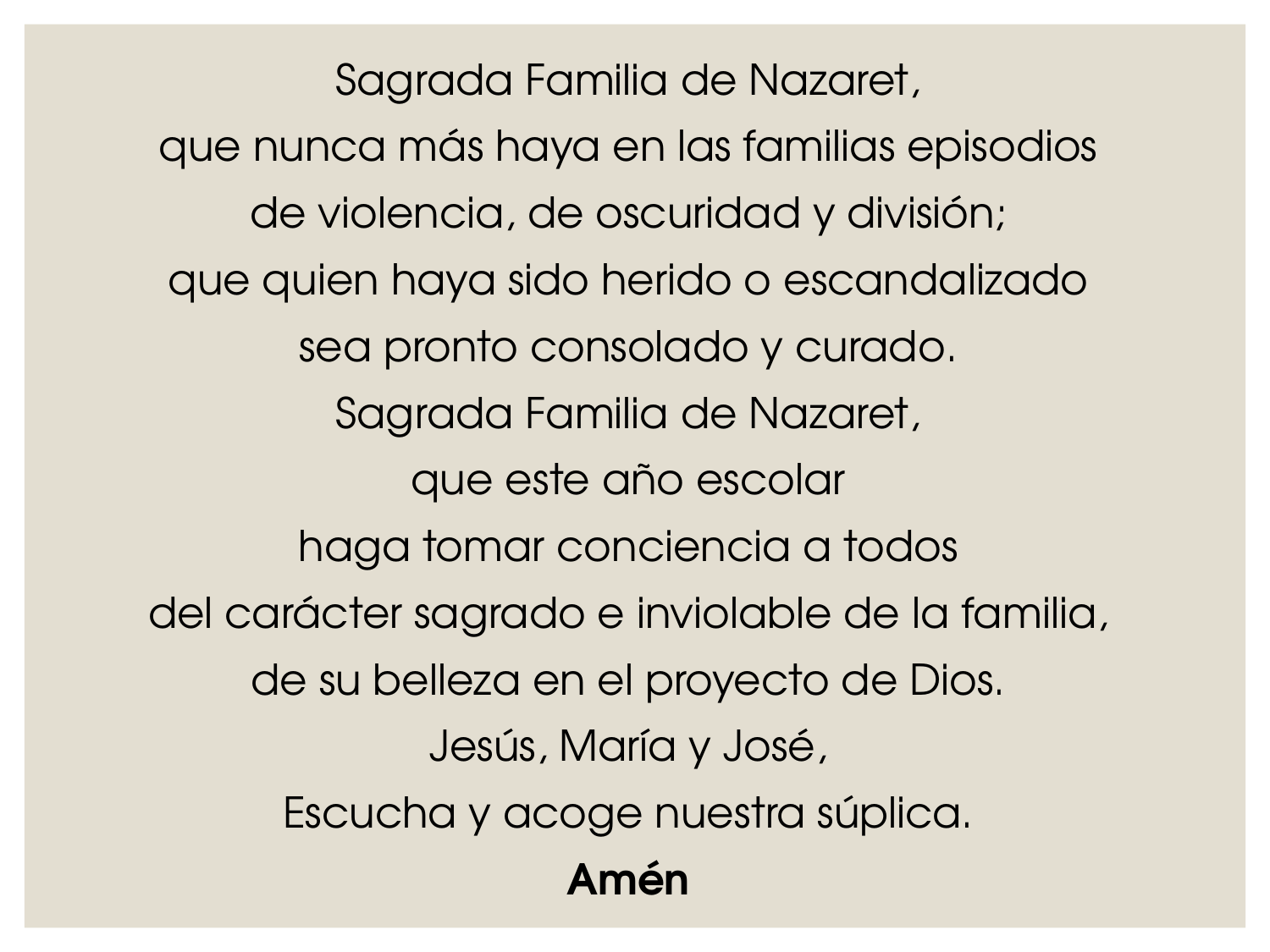

Sagrada Familia de Nazaret,
que nunca más haya en las familias episodios
de violencia, de oscuridad y división;
que quien haya sido herido o escandalizado
sea pronto consolado y curado.
Sagrada Familia de Nazaret,
que este año escolar
haga tomar conciencia a todos
del carácter sagrado e inviolable de la familia,
de su belleza en el proyecto de Dios.
Jesús, María y José,
Escucha y acoge nuestra súplica.
Amén
#